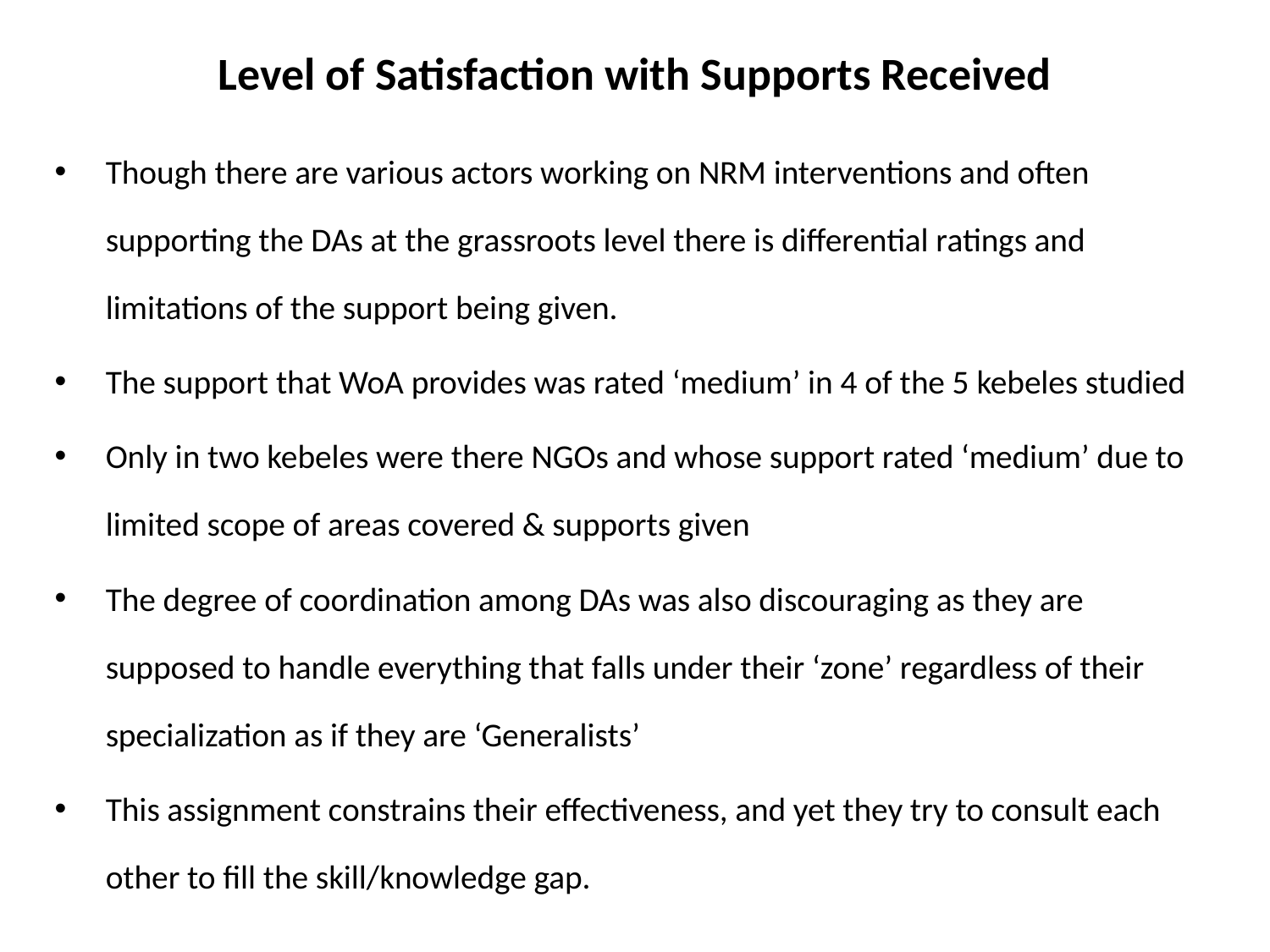

# Level of Satisfaction with Supports Received
Though there are various actors working on NRM interventions and often supporting the DAs at the grassroots level there is differential ratings and limitations of the support being given.
The support that WoA provides was rated ‘medium’ in 4 of the 5 kebeles studied
Only in two kebeles were there NGOs and whose support rated ‘medium’ due to limited scope of areas covered & supports given
The degree of coordination among DAs was also discouraging as they are supposed to handle everything that falls under their ‘zone’ regardless of their specialization as if they are ‘Generalists’
This assignment constrains their effectiveness, and yet they try to consult each other to fill the skill/knowledge gap.